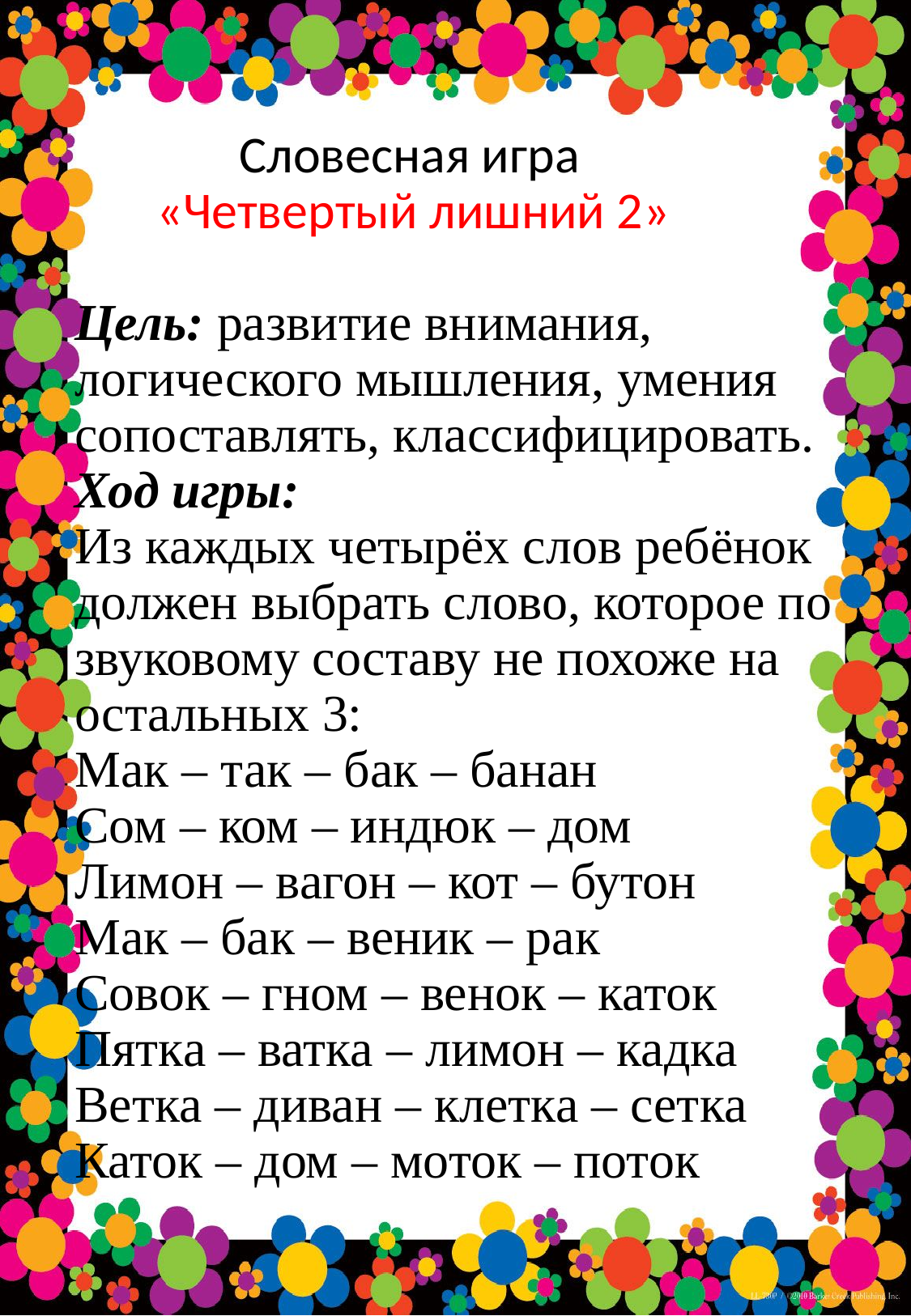

# Словесная игра «Четвертый лишний 2» Цель: развитие внимания, логического мышления, умения сопоставлять, классифицировать. Ход игры: Из каждых четырёх слов ребёнок должен выбрать слово, которое по звуковому составу не похоже на остальных 3: Мак – так – бак – банан Сом – ком – индюк – дом Лимон – вагон – кот – бутон Мак – бак – веник – рак Совок – гном – венок – каток Пятка – ватка – лимон – кадка Ветка – диван – клетка – сетка Каток – дом – моток – поток